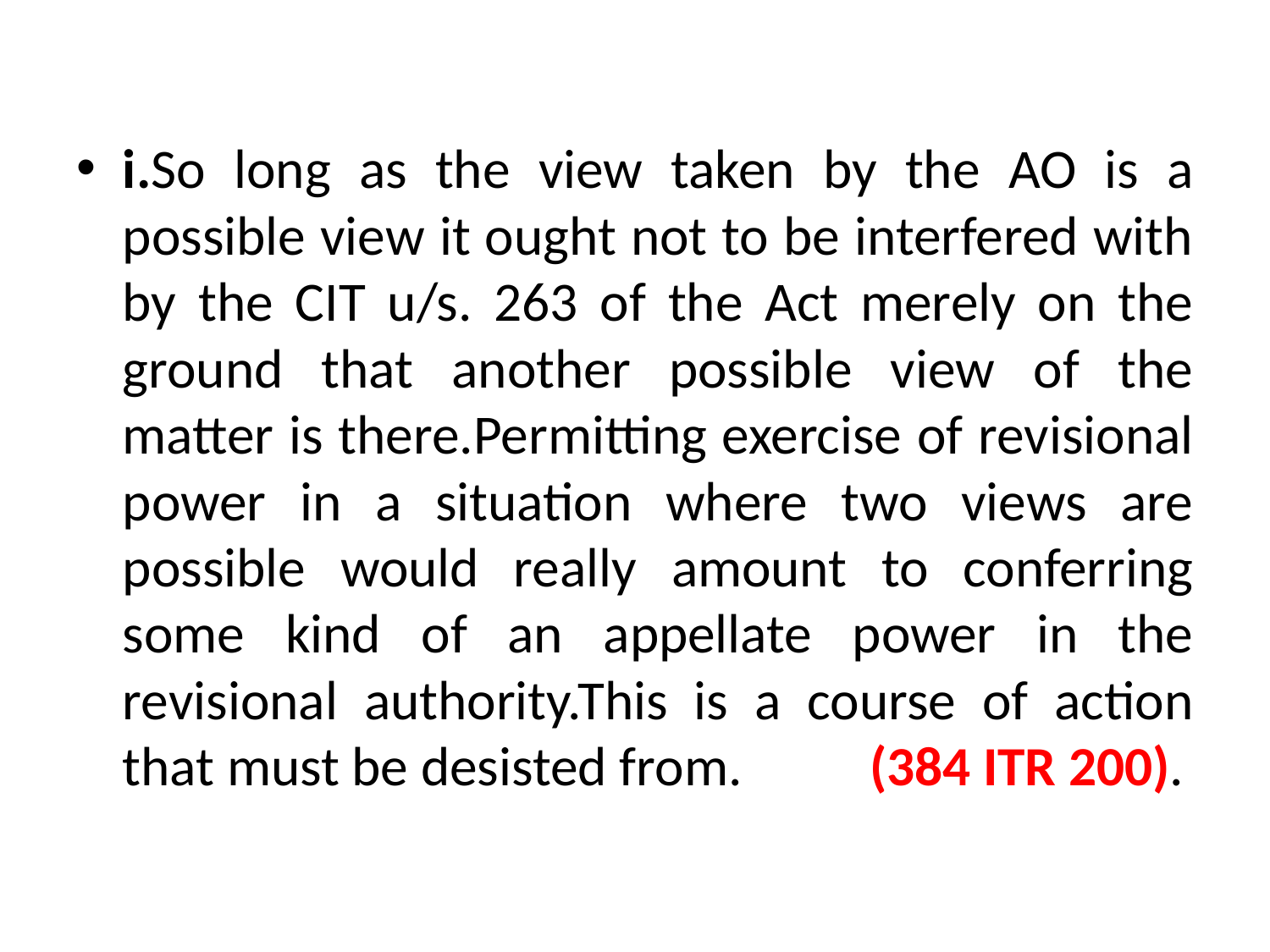

#
i.So long as the view taken by the AO is a possible view it ought not to be interfered with by the CIT u/s. 263 of the Act merely on the ground that another possible view of the matter is there.Permitting exercise of revisional power in a situation where two views are possible would really amount to conferring some kind of an appellate power in the revisional authority.This is a course of action that must be desisted from. 								(384 ITR 200).